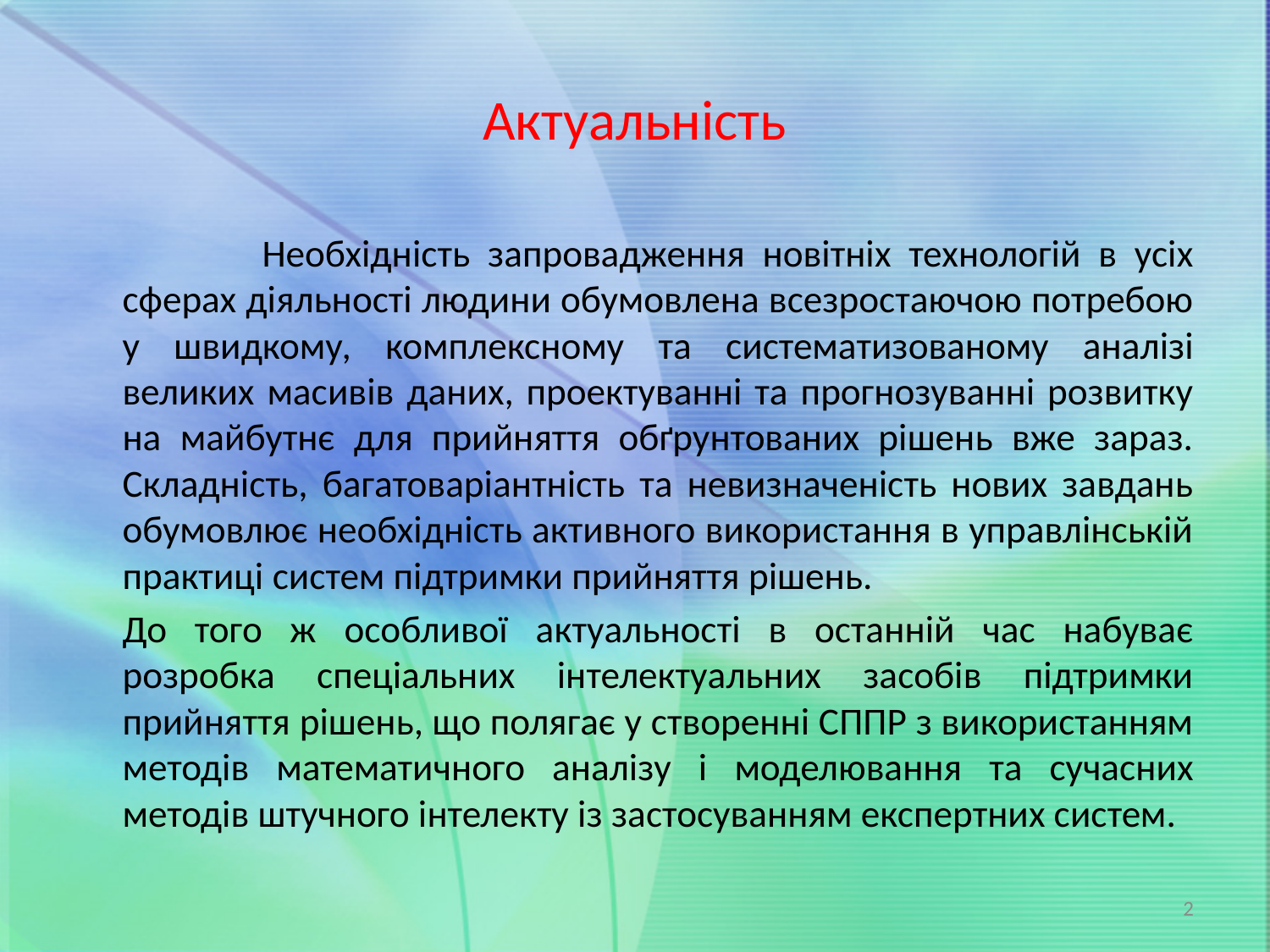

# Актуальність
      	Необхідність запровадження новітніх технологій в усіх сферах діяльності людини обумовлена всезростаючою потребою у швидкому, комплексному та систематизованому аналізі великих масивів даних, проектуванні та прогнозуванні розвитку на майбутнє для прийняття обґрунтованих рішень вже зараз. Складність, багатоваріантність та невизначеність нових завдань обумовлює необхідність активного використання в управлінській практиці систем підтримки прийняття рішень.
		До того ж особливої актуальності в останній час набуває розробка спеціальних інтелектуальних засобів підтримки прийняття рішень, що полягає у створенні СППР з використанням методів математичного аналізу і моделювання та сучасних методів штучного інтелекту із застосуванням експертних систем.

2